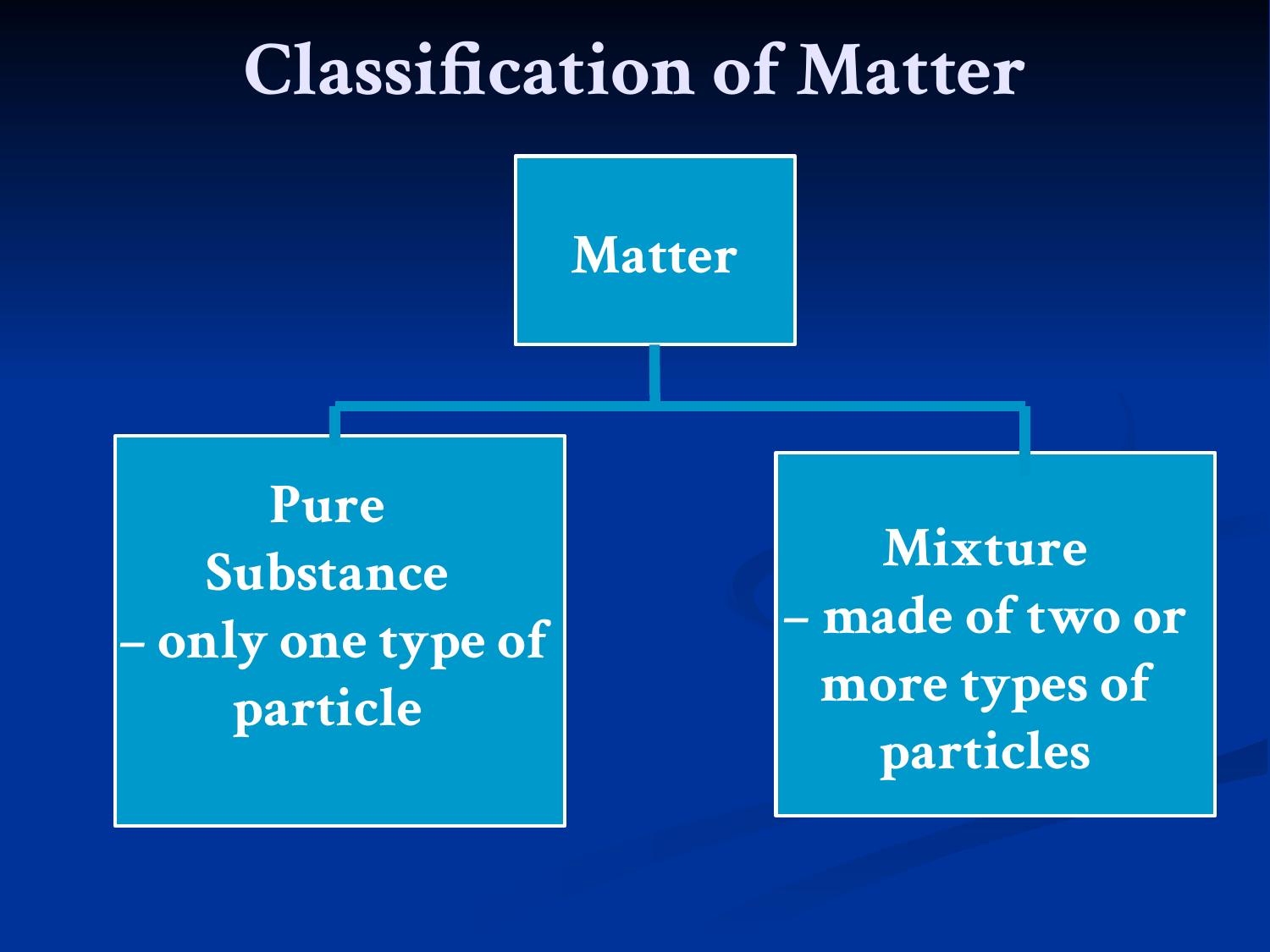

Classification of Matter

Matter

Pure
Substance
 – only one type of particle

Mixture
– made of two or more types of particles